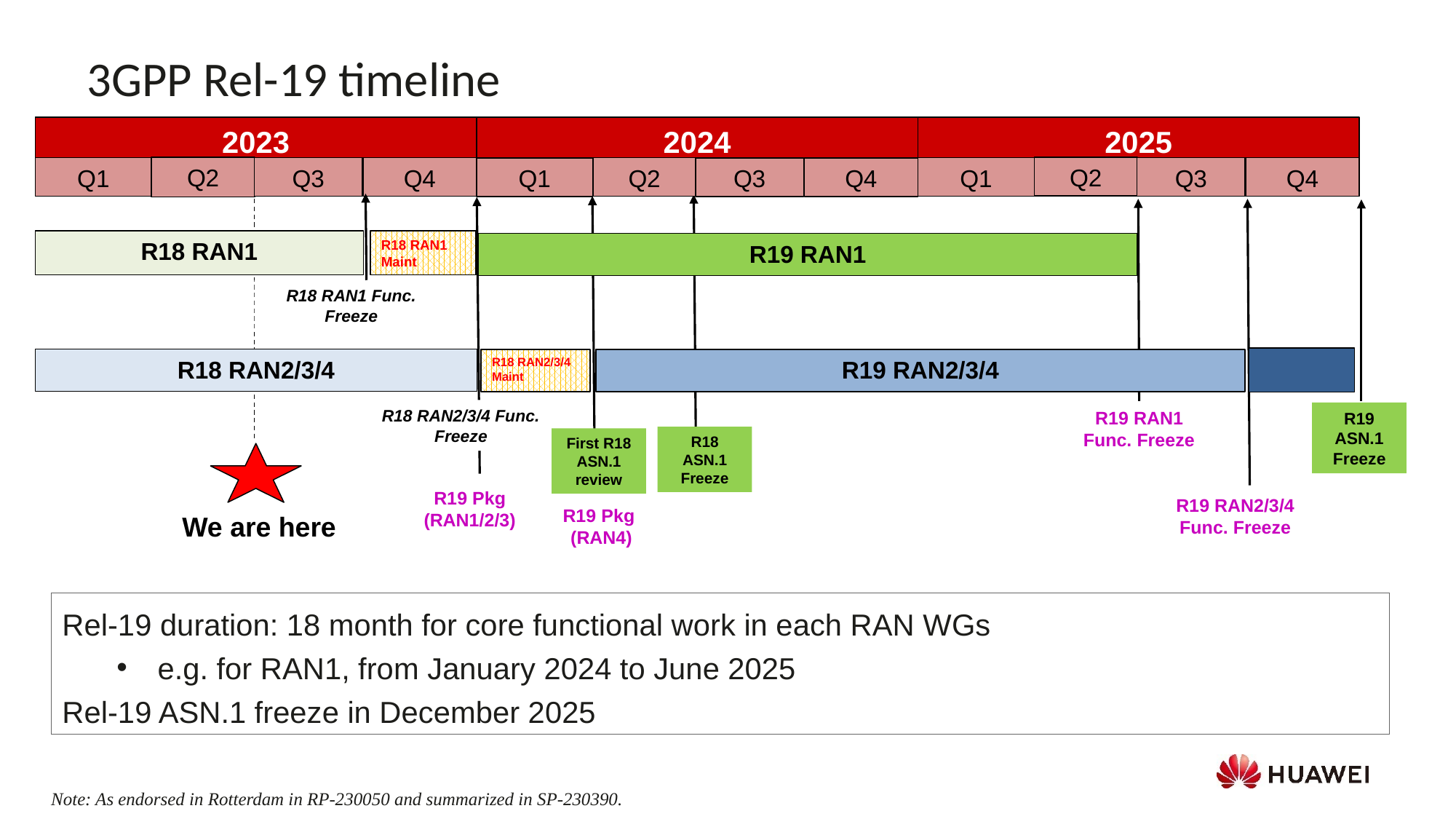

3GPP Rel-19 timeline
2025
2023
2024
Q2
Q2
Q2
Q3
Q4
Q1
Q3
Q4
Q1
Q3
Q4
Q1
R18 RAN1 Maint
R18 RAN1
R19 RAN1
R18 RAN1 Func. Freeze

R18 RAN2/3/4
R19 RAN2/3/4
R18 RAN2/3/4 Maint
R18 RAN2/3/4 Func. Freeze
R19 RAN1
Func. Freeze
R19 ASN.1 Freeze
R18 ASN.1 Freeze
First R18 ASN.1 review

R19 Pkg
(RAN1/2/3)
R19 RAN2/3/4
Func. Freeze
R19 Pkg
 (RAN4)
We are here
Rel-19 duration: 18 month for core functional work in each RAN WGs
e.g. for RAN1, from January 2024 to June 2025
Rel-19 ASN.1 freeze in December 2025
Note: As endorsed in Rotterdam in RP-230050 and summarized in SP-230390.